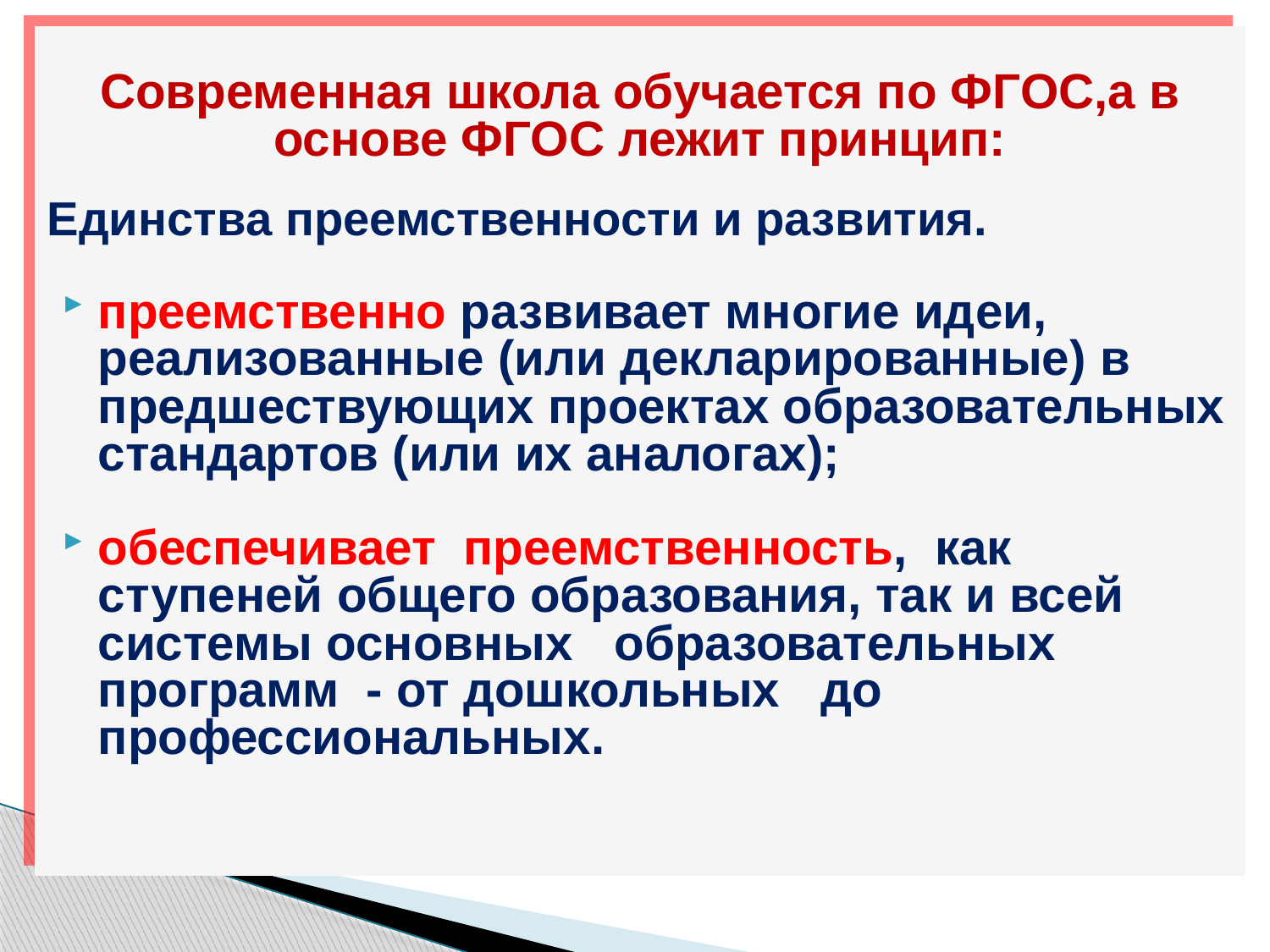

Современная школа обучается по ФГОС,а в основе ФГОС лежит принцип:

Единства преемственности и развития.

преемственно развивает многие идеи, реализованные (или декларированные) в предшествующих проектах образовательных стандартов (или их аналогах);

обеспечивает  преемственность,  как ступеней общего образования, так и всей системы основных   образовательных   программ  - от дошкольных   до профессиональных.

#